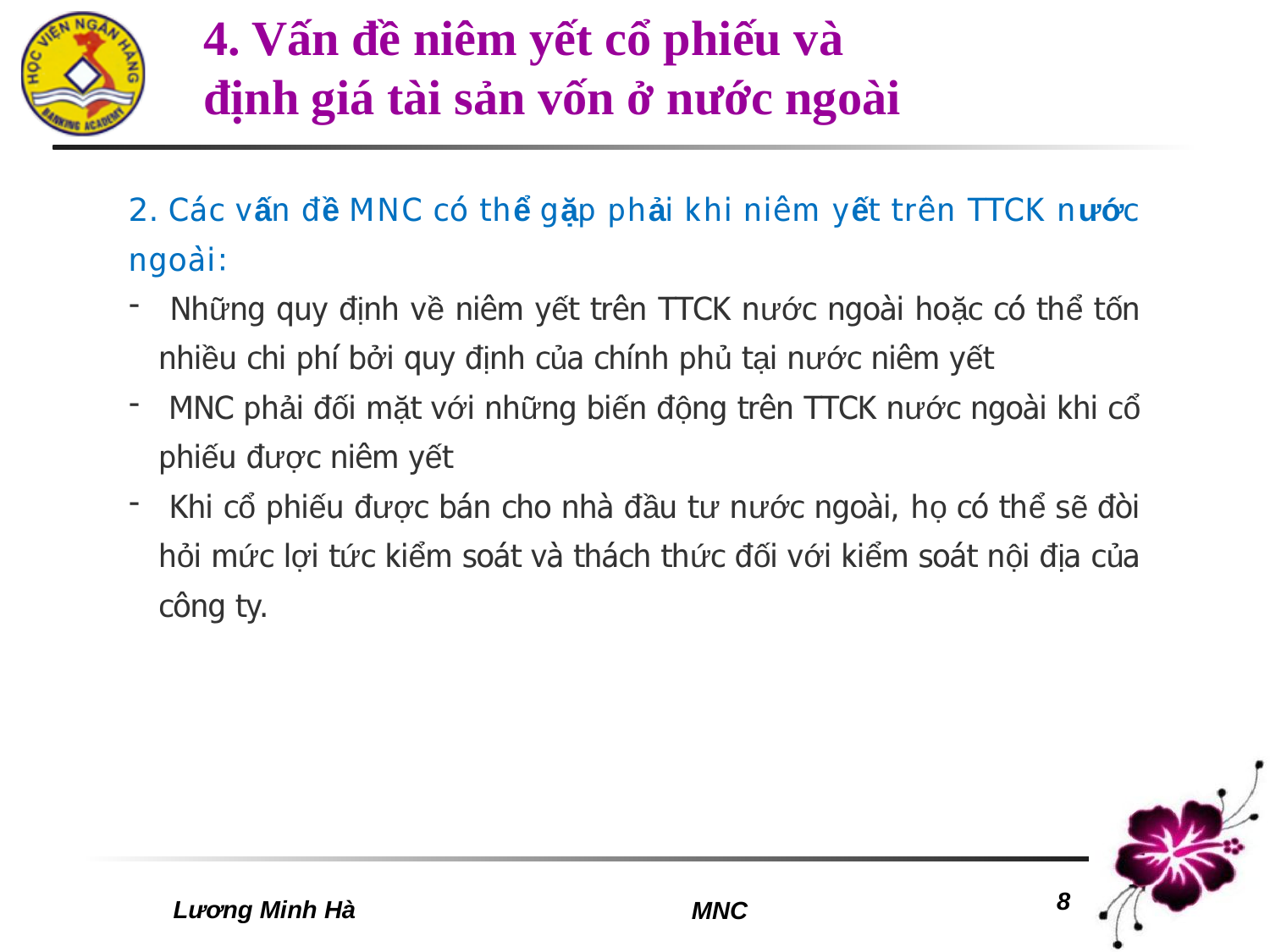

# 4. Vấn đề niêm yết cổ phiếu và định giá tài sản vốn ở nước ngoài
2. Các vấn đề MNC có thể gặp phải khi niêm yết trên TTCK nước ngoài:
 Những quy định về niêm yết trên TTCK nước ngoài hoặc có thể tốn nhiều chi phí bởi quy định của chính phủ tại nước niêm yết
 MNC phải đối mặt với những biến động trên TTCK nước ngoài khi cổ phiếu được niêm yết
 Khi cổ phiếu được bán cho nhà đầu tư nước ngoài, họ có thể sẽ đòi hỏi mức lợi tức kiểm soát và thách thức đối với kiểm soát nội địa của công ty.
Lương Minh Hà